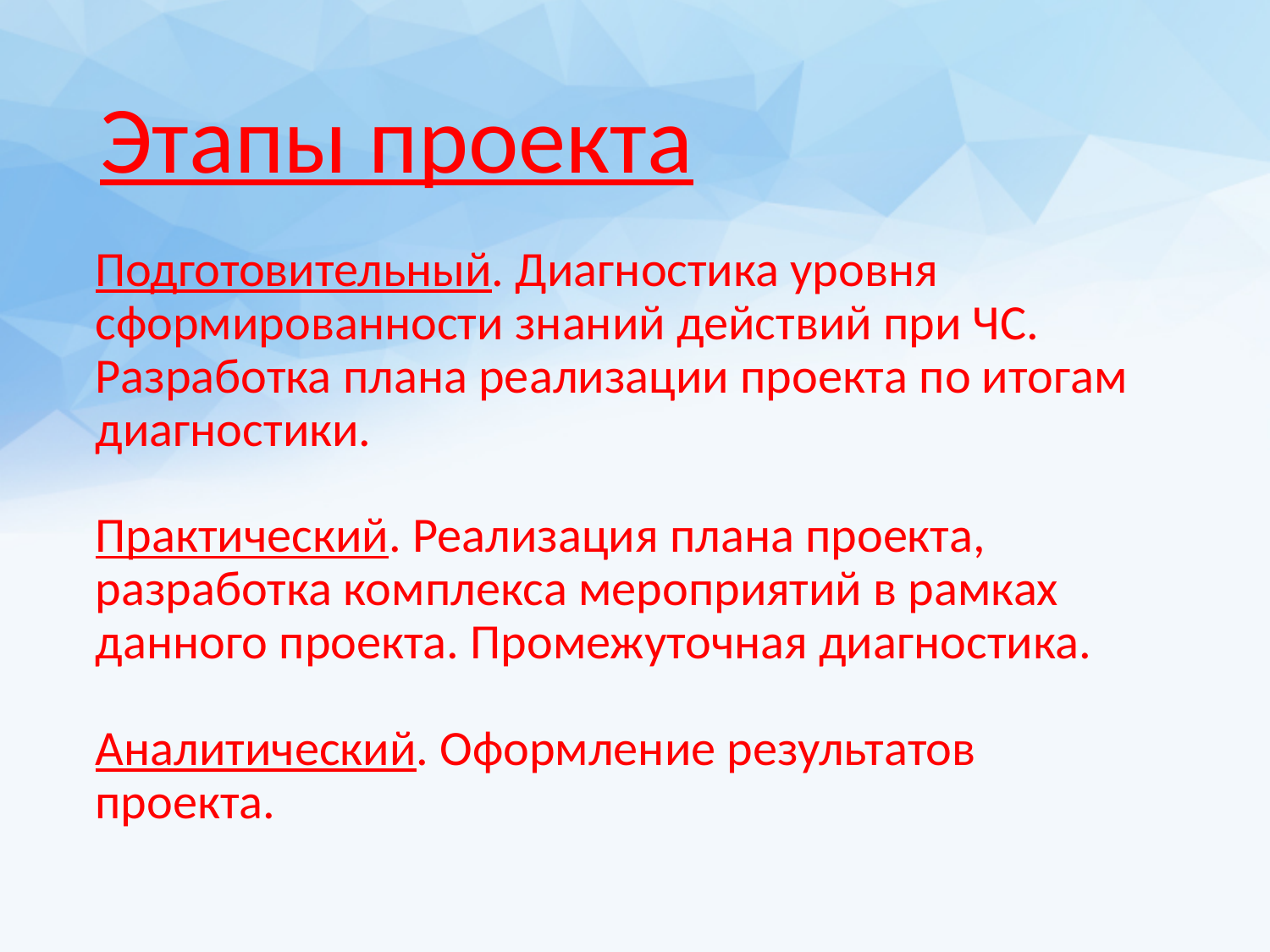

Этапы проекта
# Подготовительный. Диагностика уровня сформированности знаний действий при ЧС. Разработка плана реализации проекта по итогам диагностики. Практический. Реализация плана проекта, разработка комплекса мероприятий в рамках данного проекта. Промежуточная диагностика. Аналитический. Оформление результатов проекта.